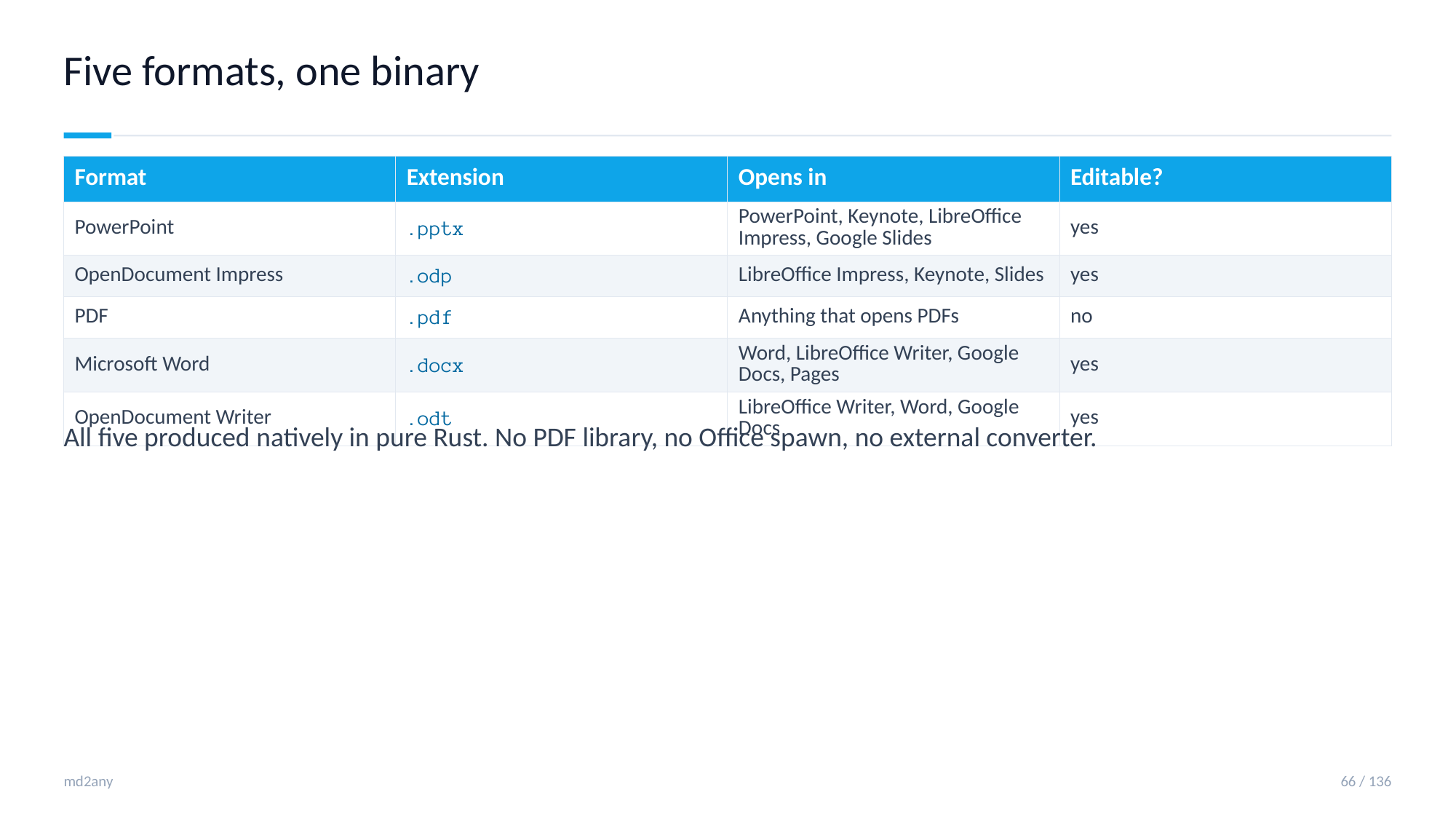

Five formats, one binary

| Format | Extension | Opens in | Editable? |
| --- | --- | --- | --- |
| PowerPoint | .pptx | PowerPoint, Keynote, LibreOffice Impress, Google Slides | yes |
| OpenDocument Impress | .odp | LibreOffice Impress, Keynote, Slides | yes |
| PDF | .pdf | Anything that opens PDFs | no |
| Microsoft Word | .docx | Word, LibreOffice Writer, Google Docs, Pages | yes |
| OpenDocument Writer | .odt | LibreOffice Writer, Word, Google Docs | yes |
All five produced natively in pure Rust. No PDF library, no Office spawn, no external converter.
md2any
66 / 136